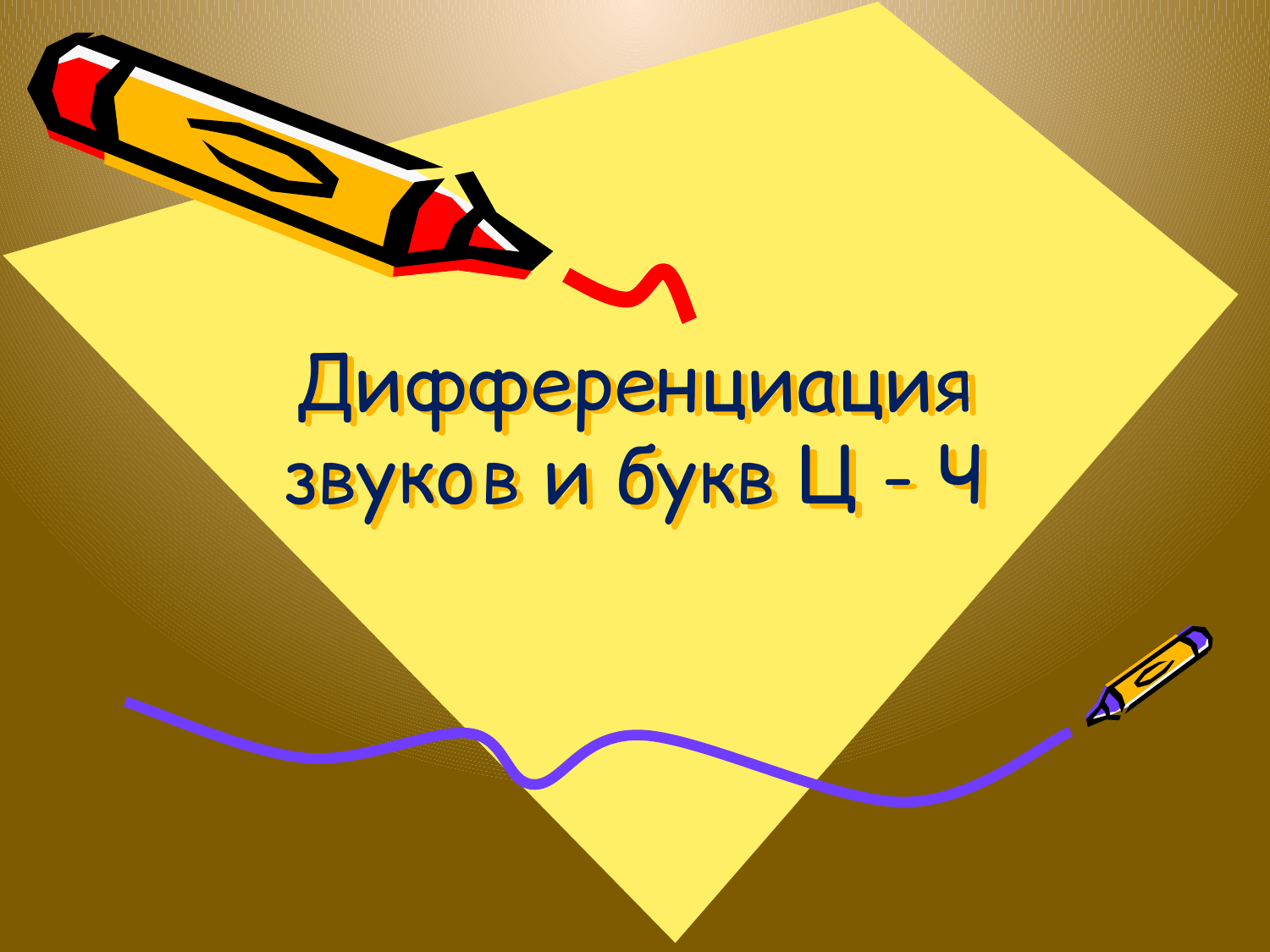

# Дифференциация звуков и букв Ц - Ч